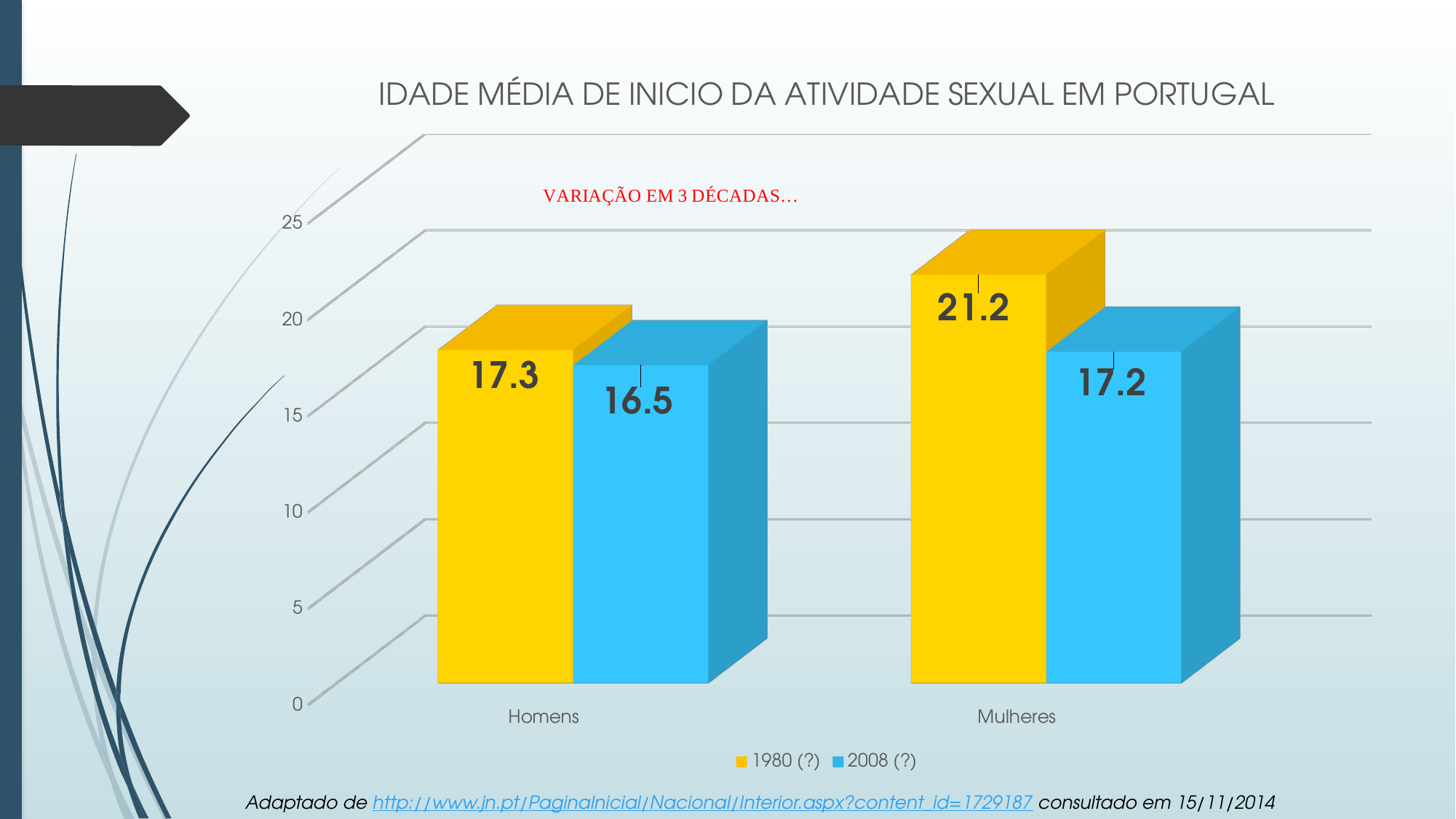

[unsupported chart]

Adaptado de http://www.jn.pt/PaginaInicial/Nacional/Interior.aspx?content_id=1729187 consultado em 15/11/2014